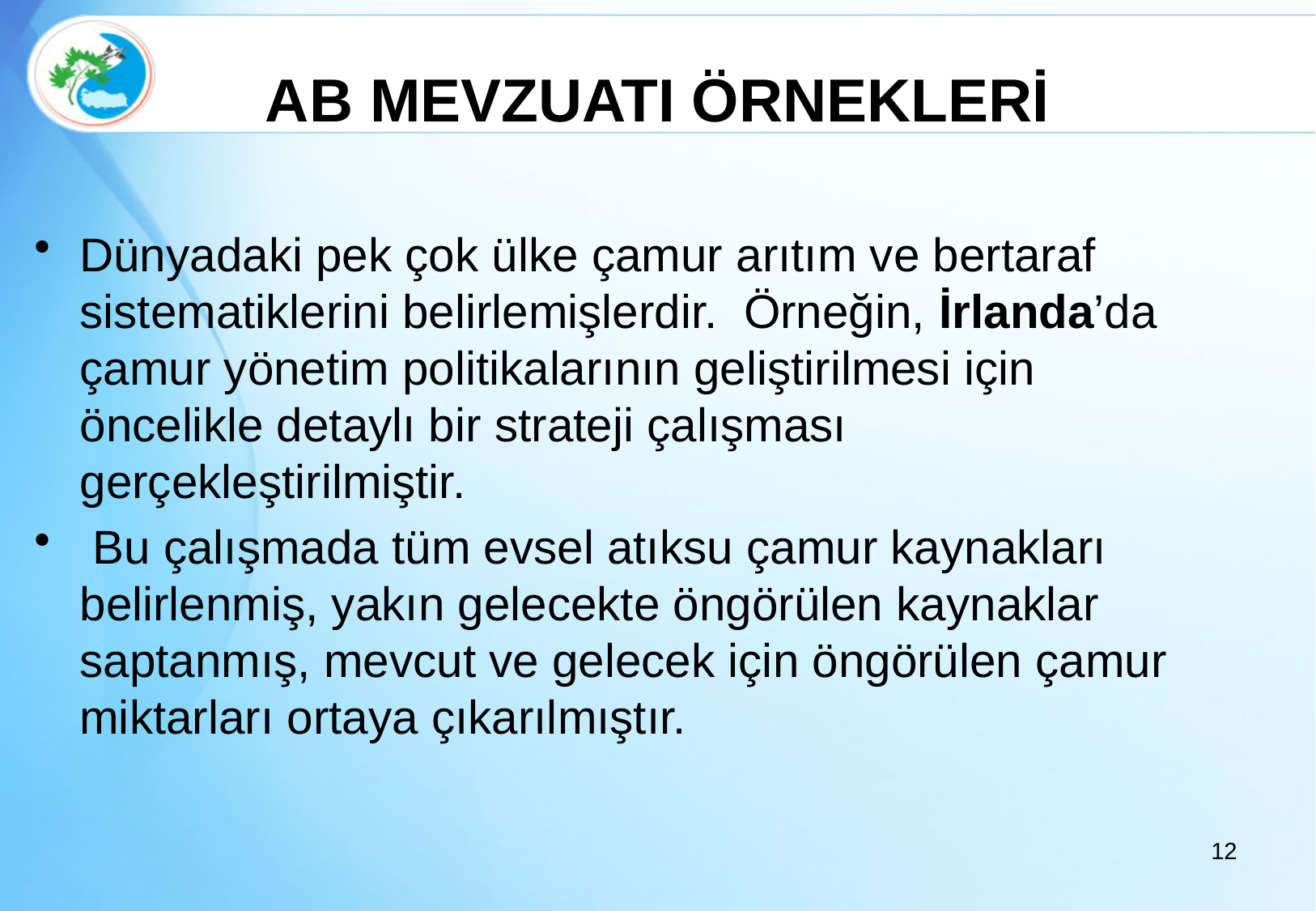

# AB MEVZUATI ÖRNEKLERİ
Dünyadaki pek çok ülke çamur arıtım ve bertaraf sistematiklerini belirlemişlerdir.  Örneğin, İrlanda’da çamur yönetim politikalarının geliştirilmesi için öncelikle detaylı bir strateji çalışması gerçekleştirilmiştir.
 Bu çalışmada tüm evsel atıksu çamur kaynakları belirlenmiş, yakın gelecekte öngörülen kaynaklar saptanmış, mevcut ve gelecek için öngörülen çamur miktarları ortaya çıkarılmıştır.
12